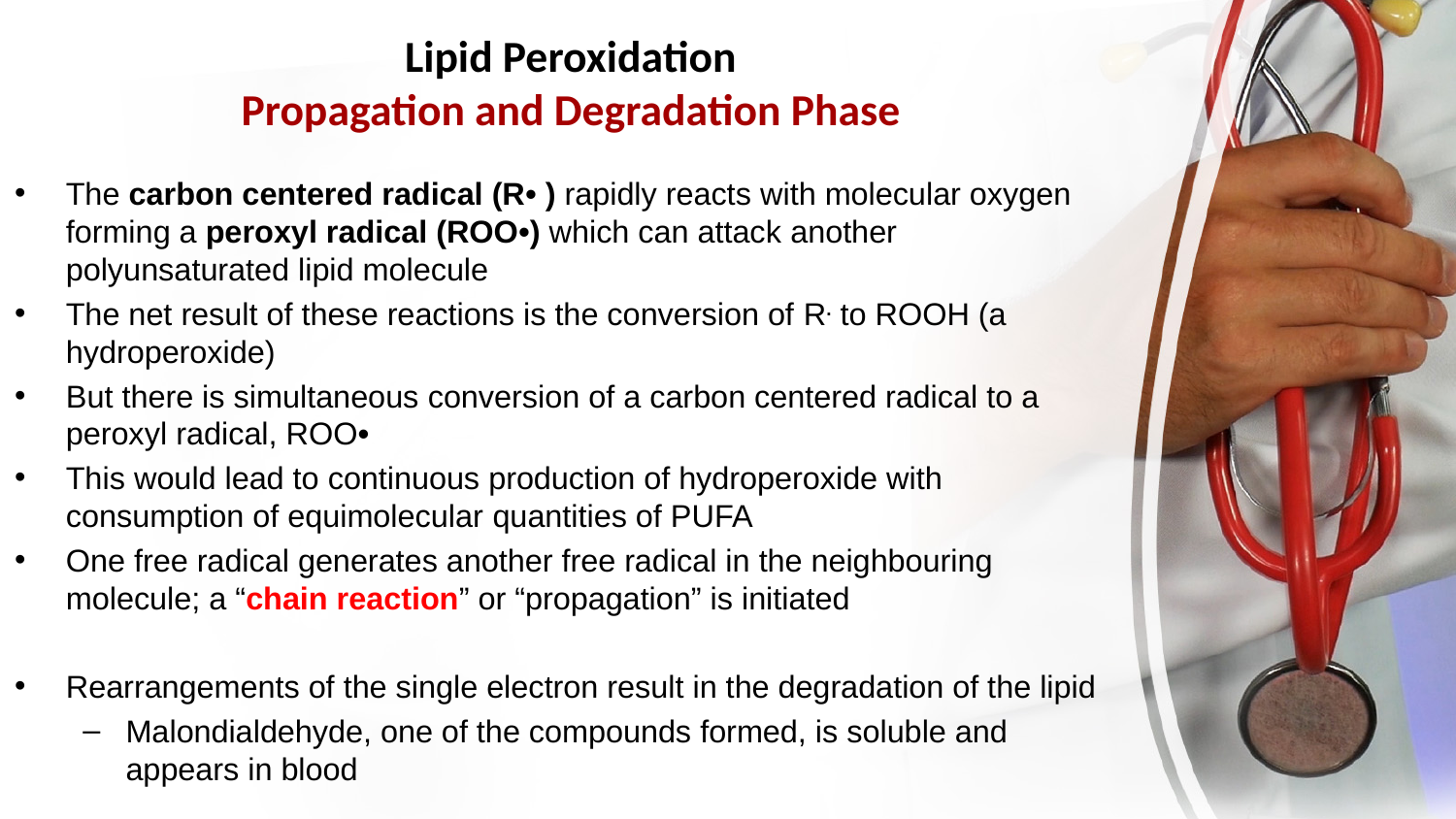

# Lipid Peroxidation Propagation and Degradation Phase
The carbon centered radical (R• ) rapidly reacts with molecular oxygen forming a peroxyl radical (ROO•) which can attack another polyunsaturated lipid molecule
The net result of these reactions is the conversion of R. to ROOH (a hydroperoxide)
But there is simultaneous conversion of a carbon centered radical to a peroxyl radical, ROO•
This would lead to continuous production of hydroperoxide with consumption of equimolecular quantities of PUFA
One free radical generates another free radical in the neighbouring molecule; a “chain reaction” or “propagation” is initiated

Rearrangements of the single electron result in the degradation of the lipid
Malondialdehyde, one of the compounds formed, is soluble and appears in blood